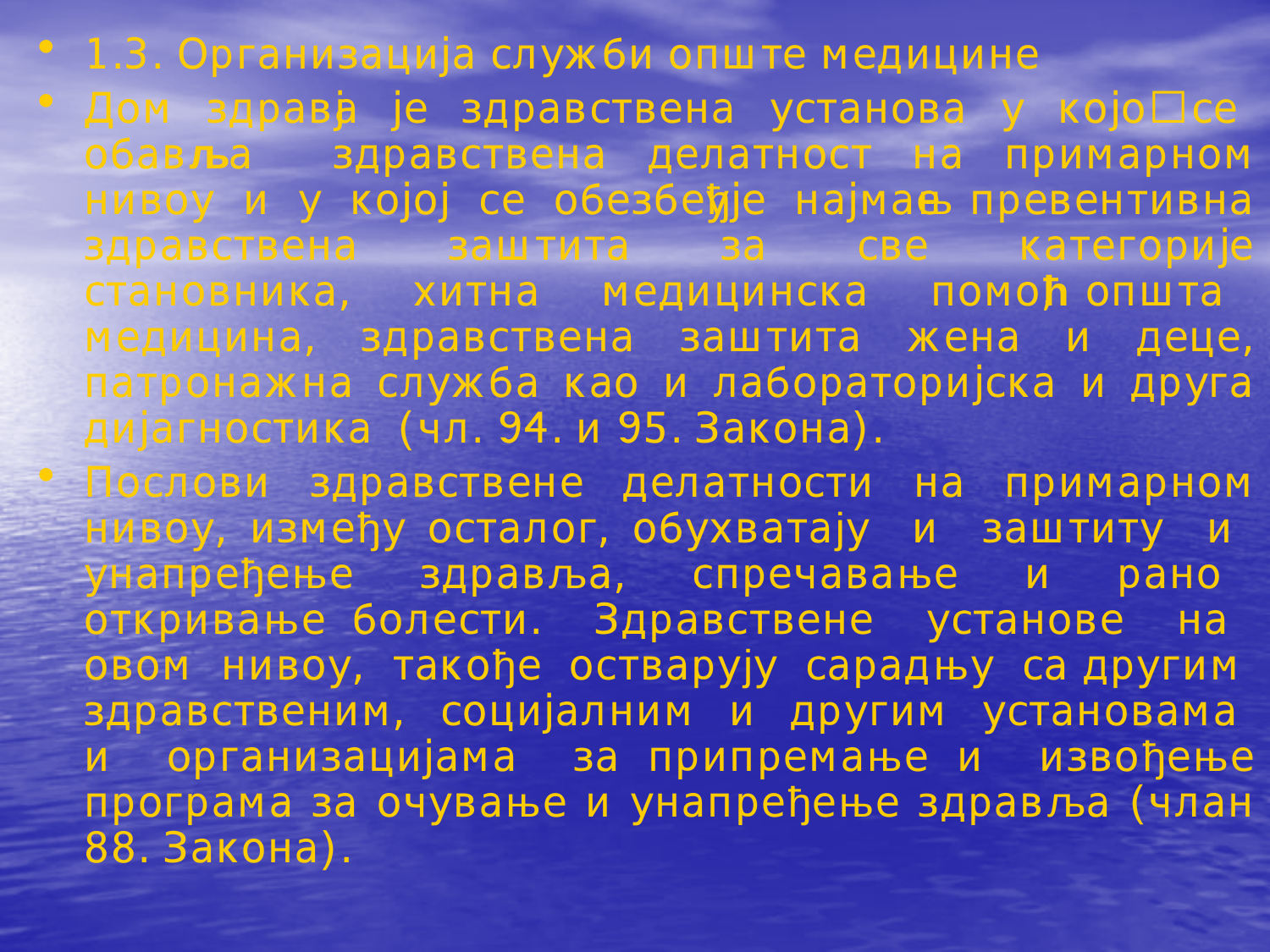

1.3. Организација служби опште медицине
Дом  здравља  је  здравствена  установа  у  којој  се  обавља  здравствена делатност на примарном нивоу и у којој се обезбеђује најмање превентивна здравствена  заштита  за  све  категорије становника,  хитна  медицинска  помоћ, општа  медицина, здравствена заштита жена и деце, патронажна служба као и лабораторијска и друга дијагностика  (чл. 94. и 95. Закона).
Послови здравствене делатности на примарном нивоу, између осталог, обухватају  и  заштиту  и  унапређење  здравља,  спречавање  и  рано  откривање болести.  Здравствене  установе  на  овом  нивоу,  такође  остварују  сарадњу  са другим  здравственим,  социјалним  и  другим  установама  и  организацијама  за припремање и  извођење програма за очување и унапређење здравља (члан 88. Закона).